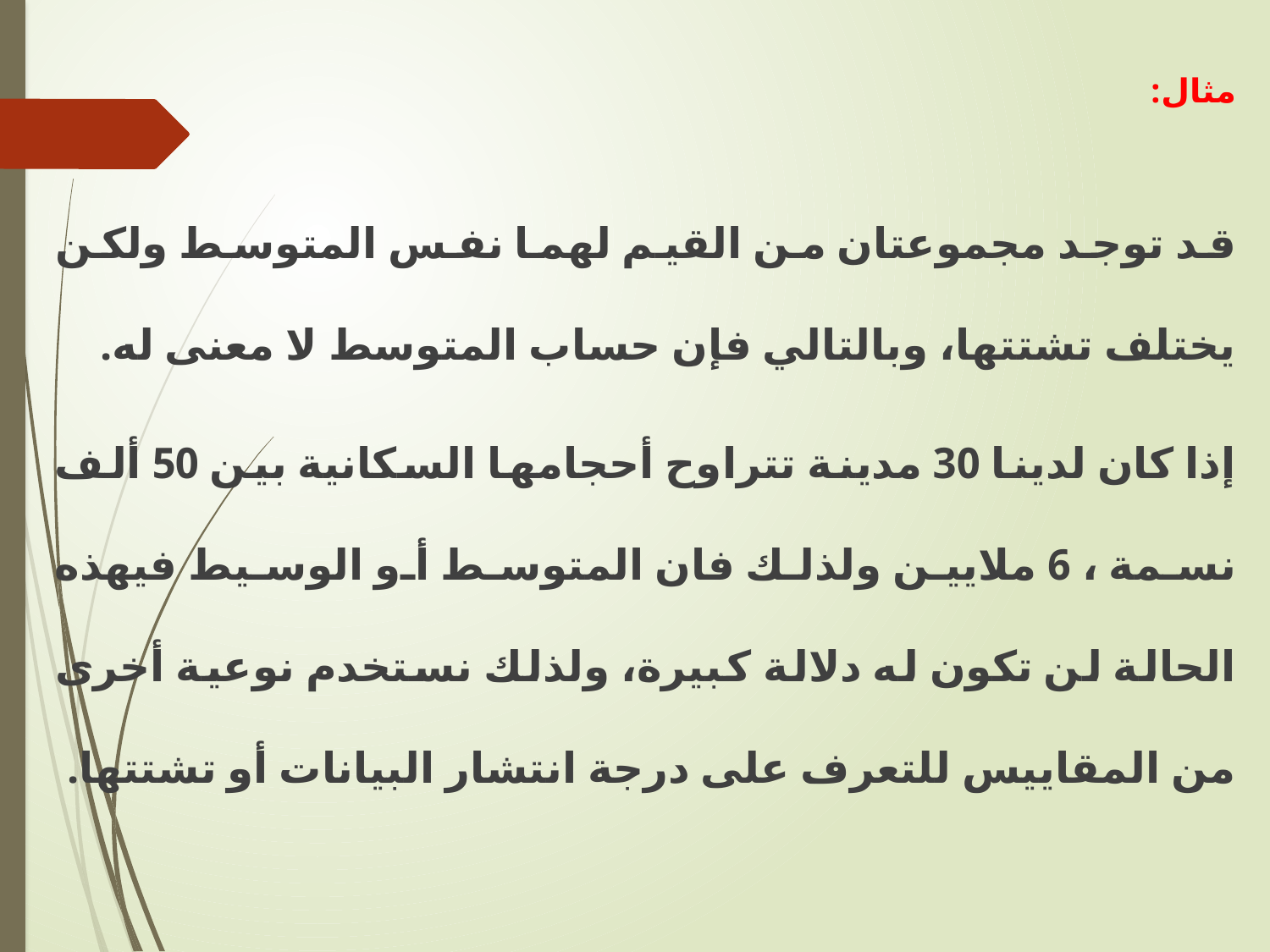

# مثال:
قد توجد مجموعتان من القيم لهما نفس المتوسط ولكن يختلف تشتتها، وبالتالي فإن حساب المتوسط لا معنى له.
إذا كان لدينا 30 مدينة تتراوح أحجامها السكانية بين 50 ألف نسمة ، 6 ملايين ولذلك فان المتوسط أو الوسيط فيهذه الحالة لن تكون له دلالة كبيرة، ولذلك نستخدم نوعية أخرى من المقاييس للتعرف على درجة انتشار البيانات أو تشتتها.